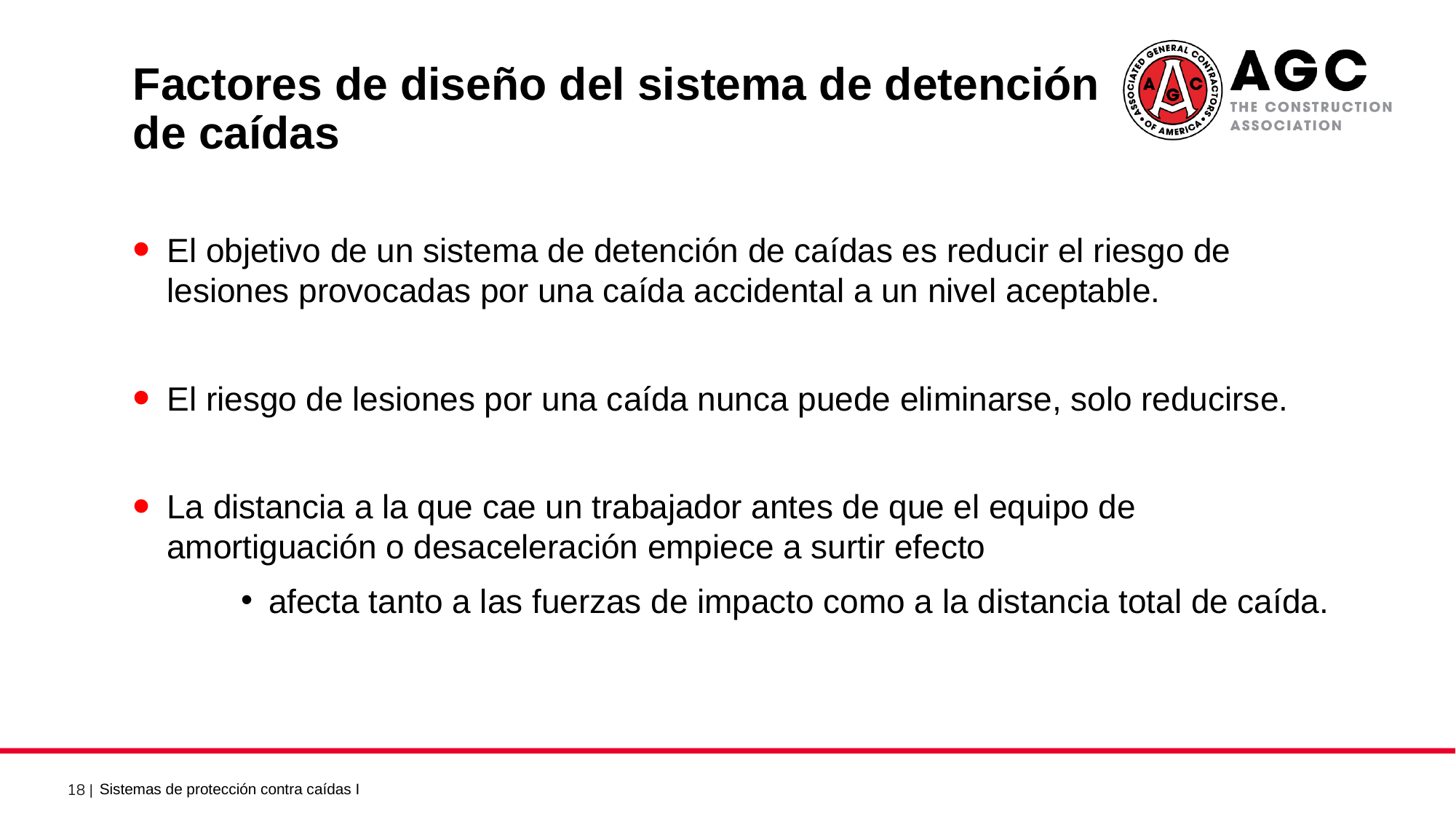

Factores de diseño del sistema de detención de caídas
El objetivo de un sistema de detención de caídas es reducir el riesgo de lesiones provocadas por una caída accidental a un nivel aceptable.

El riesgo de lesiones por una caída nunca puede eliminarse, solo reducirse.

La distancia a la que cae un trabajador antes de que el equipo de amortiguación o desaceleración empiece a surtir efecto
afecta tanto a las fuerzas de impacto como a la distancia total de caída.
Sistemas de protección contra caídas I